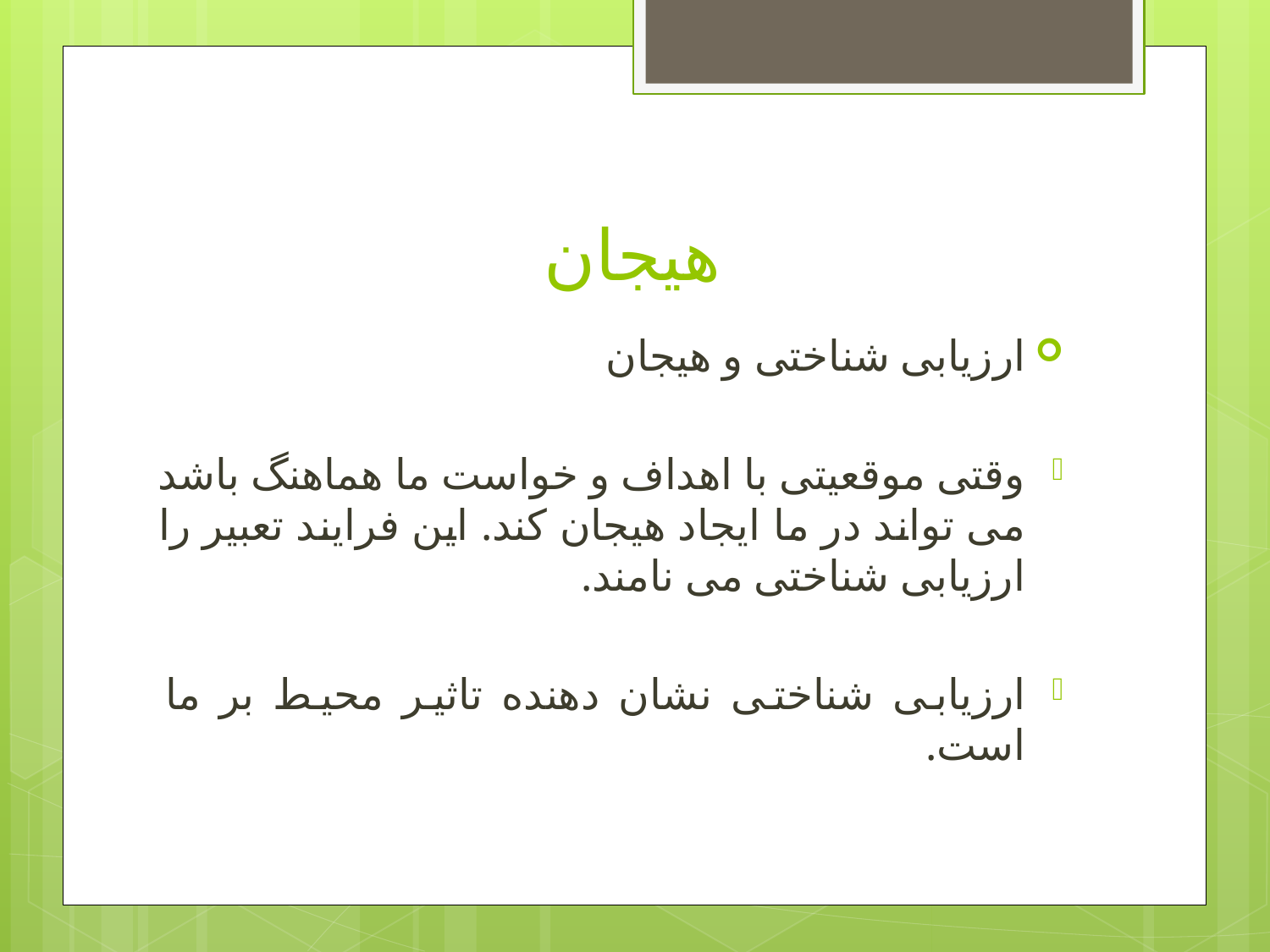

# هیجان
ارزیابی شناختی و هیجان

وقتی موقعیتی با اهداف و خواست ما هماهنگ باشد می تواند در ما ایجاد هیجان کند. این فرایند تعبیر را ارزیابی شناختی می نامند.

ارزیابی شناختی نشان دهنده تاثیر محیط بر ما است.